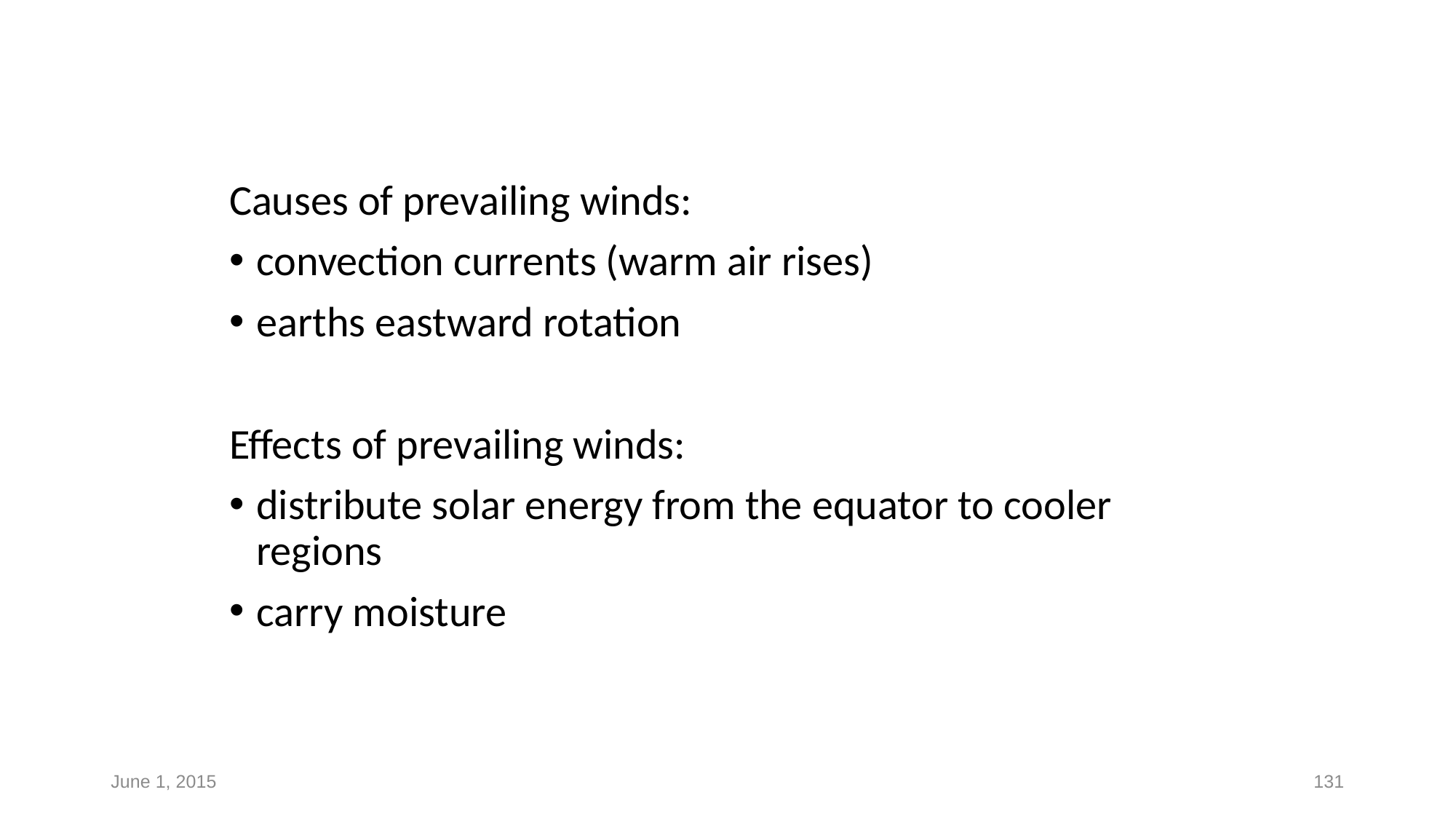

#
Causes of prevailing winds:
convection currents (warm air rises)
earths eastward rotation

Effects of prevailing winds:
distribute solar energy from the equator to cooler regions
carry moisture
June 1, 2015
131